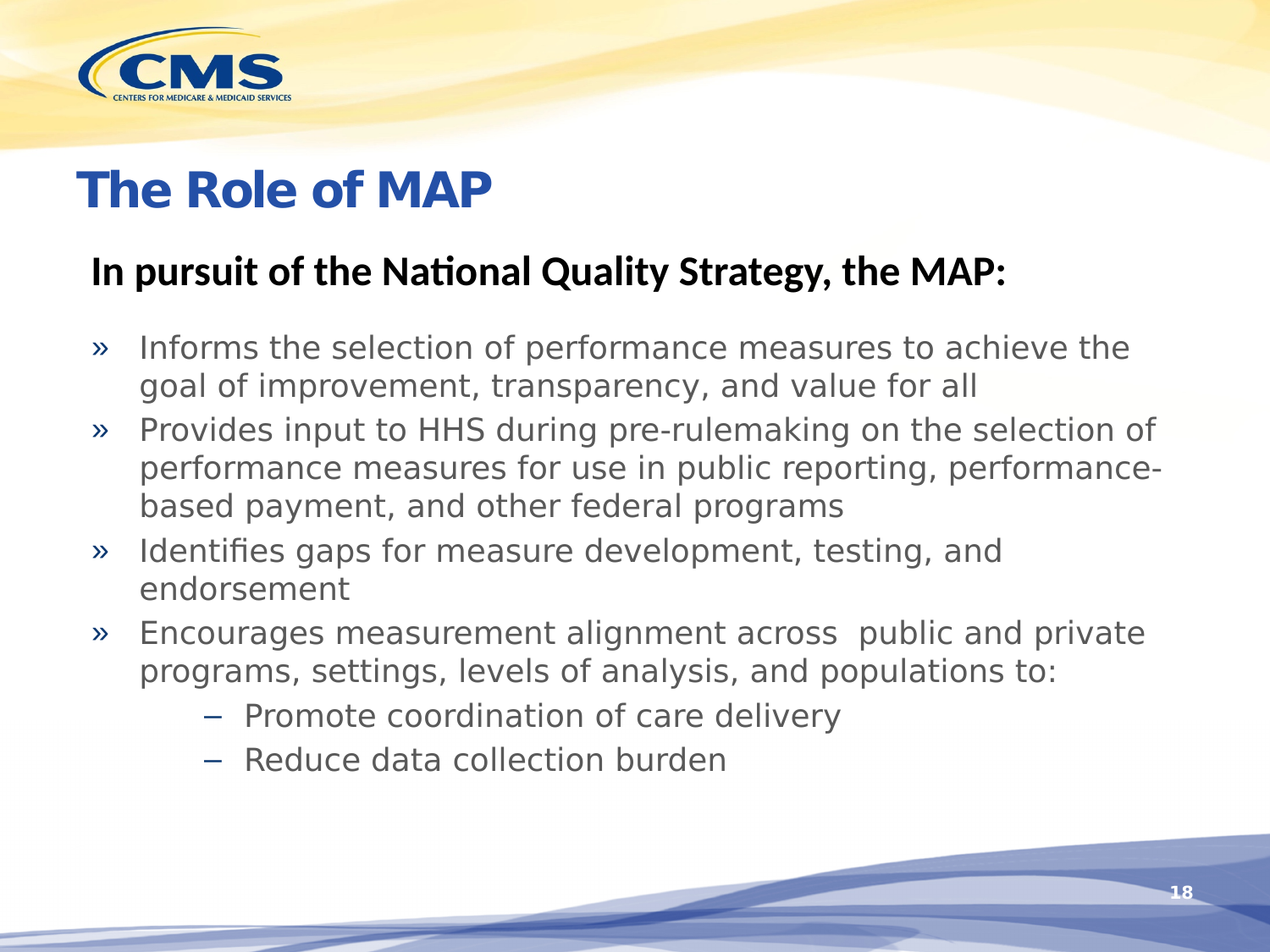

# The Role of MAP
In pursuit of the National Quality Strategy, the MAP:
Informs the selection of performance measures to achieve the goal of improvement, transparency, and value for all
Provides input to HHS during pre-rulemaking on the selection of performance measures for use in public reporting, performance-based payment, and other federal programs
Identifies gaps for measure development, testing, and endorsement
Encourages measurement alignment across  public and private programs, settings, levels of analysis, and populations to:
Promote coordination of care delivery
Reduce data collection burden

18